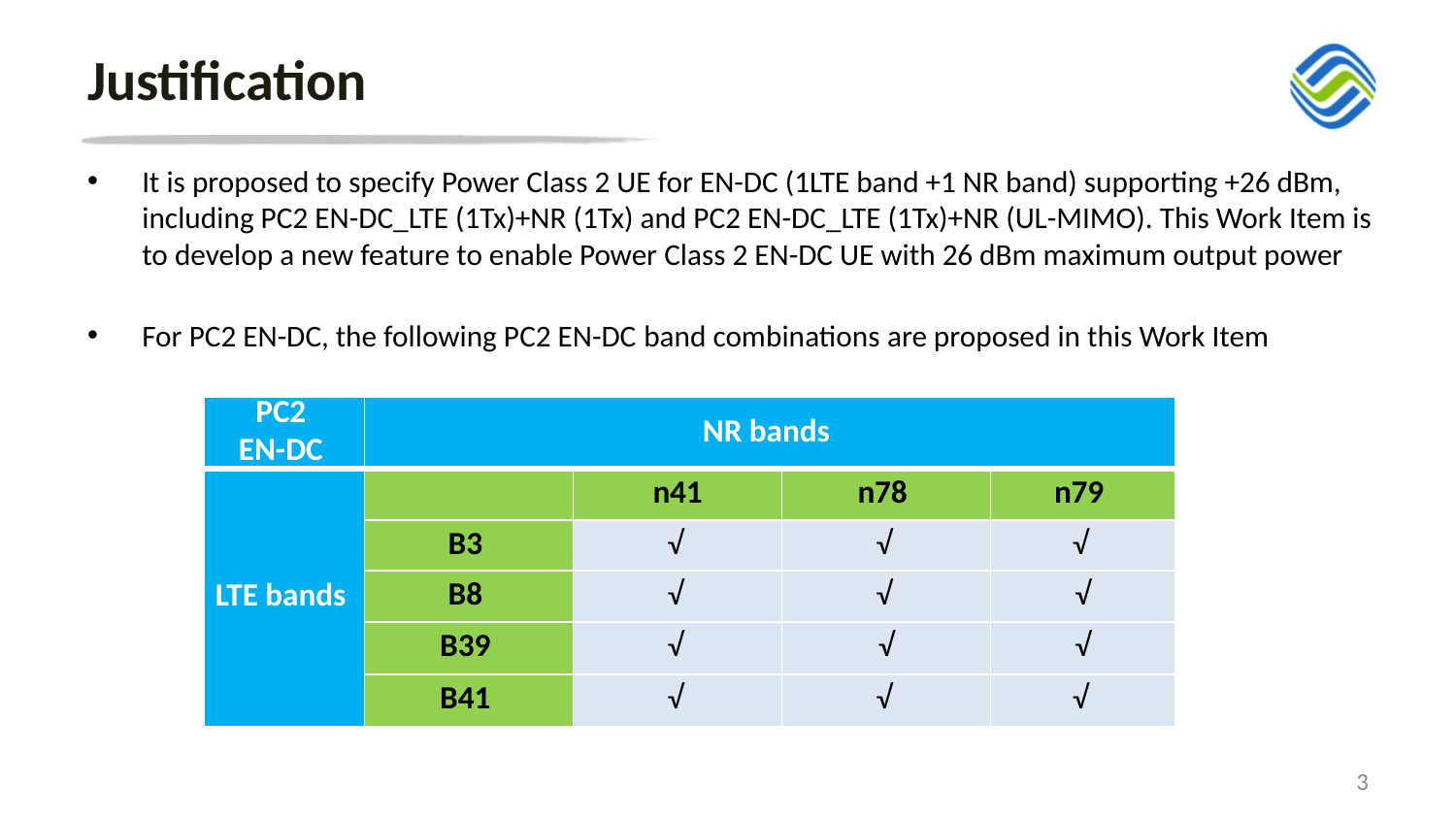

# Justification
It is proposed to specify Power Class 2 UE for EN-DC (1LTE band +1 NR band) supporting +26 dBm,  including PC2 EN-DC_LTE (1Tx)+NR (1Tx) and PC2 EN-DC_LTE (1Tx)+NR (UL-MIMO). This Work Item is to develop a new feature to enable Power Class 2 EN-DC UE with 26 dBm maximum output power

For PC2 EN-DC, the following PC2 EN-DC band combinations are proposed in this Work Item

| PC2 EN-DC | NR bands |  |  |  |
| --- | --- | --- | --- | --- |
| LTE bands |  | n41 | n78 | n79 |
|  | B3 | √ | √ | √ |
|  | B8 | √ | √ | √ |
|  | B39 | √ | √ | √ |
|  | B41 | √ | √ | √ |
3